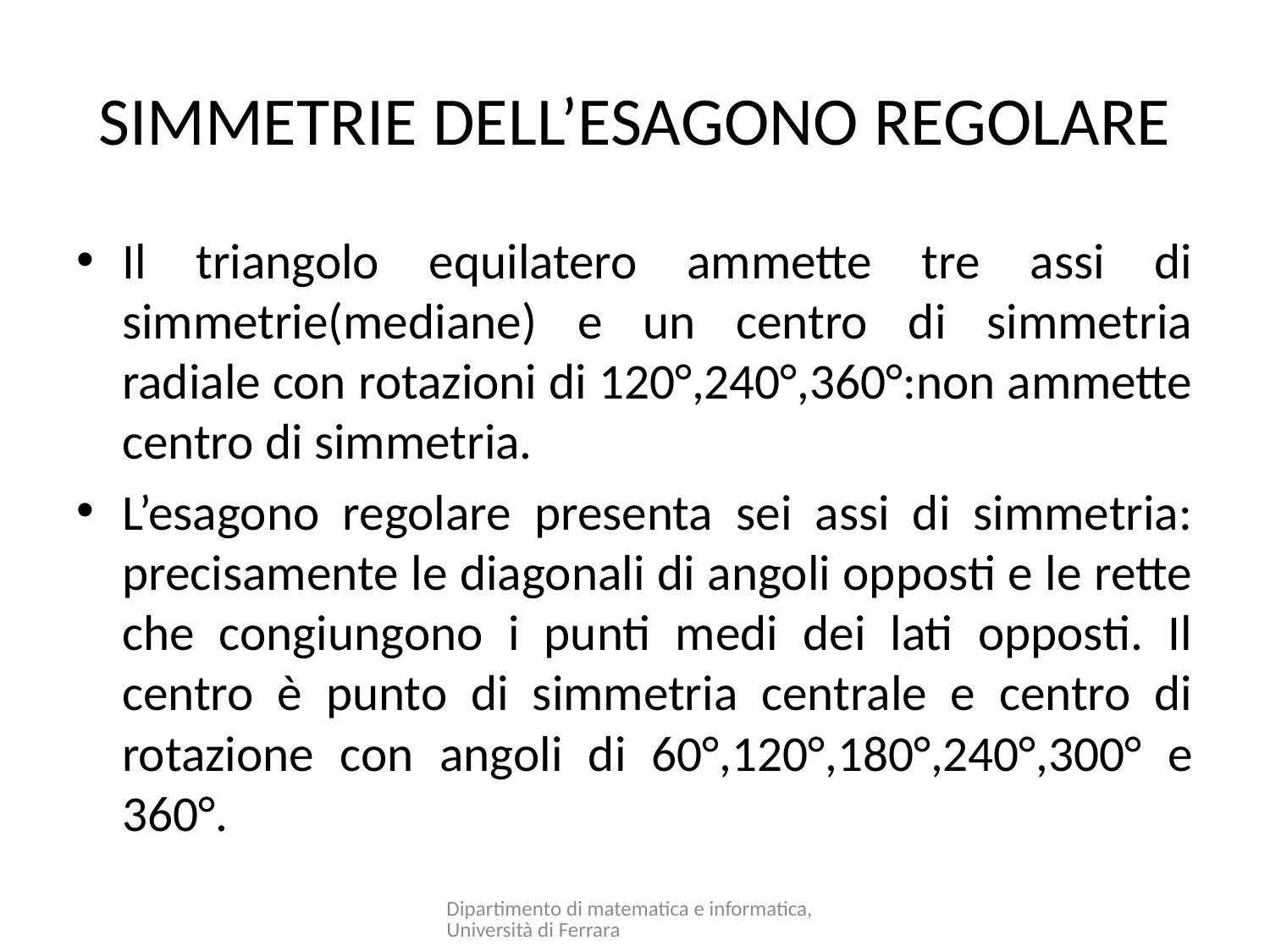

# Simmetrie dell’esagono regolare
Il triangolo equilatero ammette tre assi di simmetrie(mediane) e un centro di simmetria radiale con rotazioni di 120°,240°,360°:non ammette centro di simmetria.
L’esagono regolare presenta sei assi di simmetria: precisamente le diagonali di angoli opposti e le rette che congiungono i punti medi dei lati opposti. Il centro è punto di simmetria centrale e centro di rotazione con angoli di 60°,120°,180°,240°,300° e 360°.
Dipartimento di matematica e informatica, Università di Ferrara